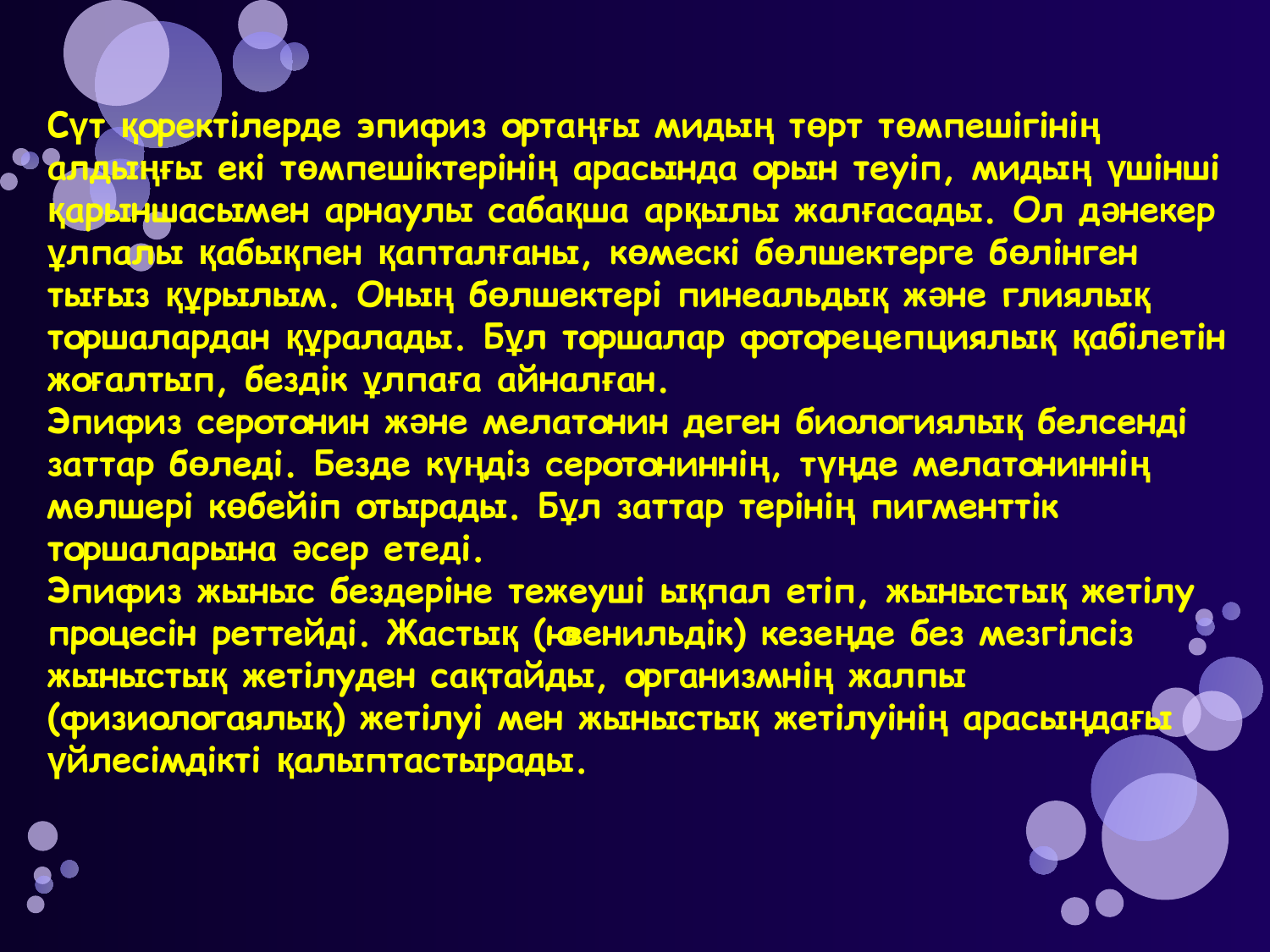

Сүт қоректілерде эпифиз ортаңғы мидың төрт төмпешігінің алдыңғы екі төмпешіктерінің арасында орын теуіп, мидың үшінші қарыншасымен арнаулы сабақша арқылы жалғасады. Ол дәнекер ұлпалы қабықпен қапталғаны, көмескі бөлшектерге бөлінген тығыз құрылым. Оның бөлшектері пинеальдық және глиялық торшалардан құралады. Бұл торшалар фоторецепциялық қабілетін жоғалтып, бездік ұлпаға айналған.
Эпифиз серотонин және мелатонин деген биологиялық белсенді заттар бөледі. Безде күңдіз серотониннің, түңде мелатониннің мөлшері көбейіп отырады. Бұл заттар терінің пигменттік торшаларына әсер етеді.
Эпифиз жыныс бездеріне тежеуші ықпал етіп, жыныстық жетілу процесін реттейді. Жастық (ювенильдік) кезеңде без мезгілсіз жыныстық жетілуден сақтайды, организмнің жалпы (физиологаялық) жетілуі мен жыныстық жетілуінің арасыңдағы үйлесімдікті қалыптастырады.